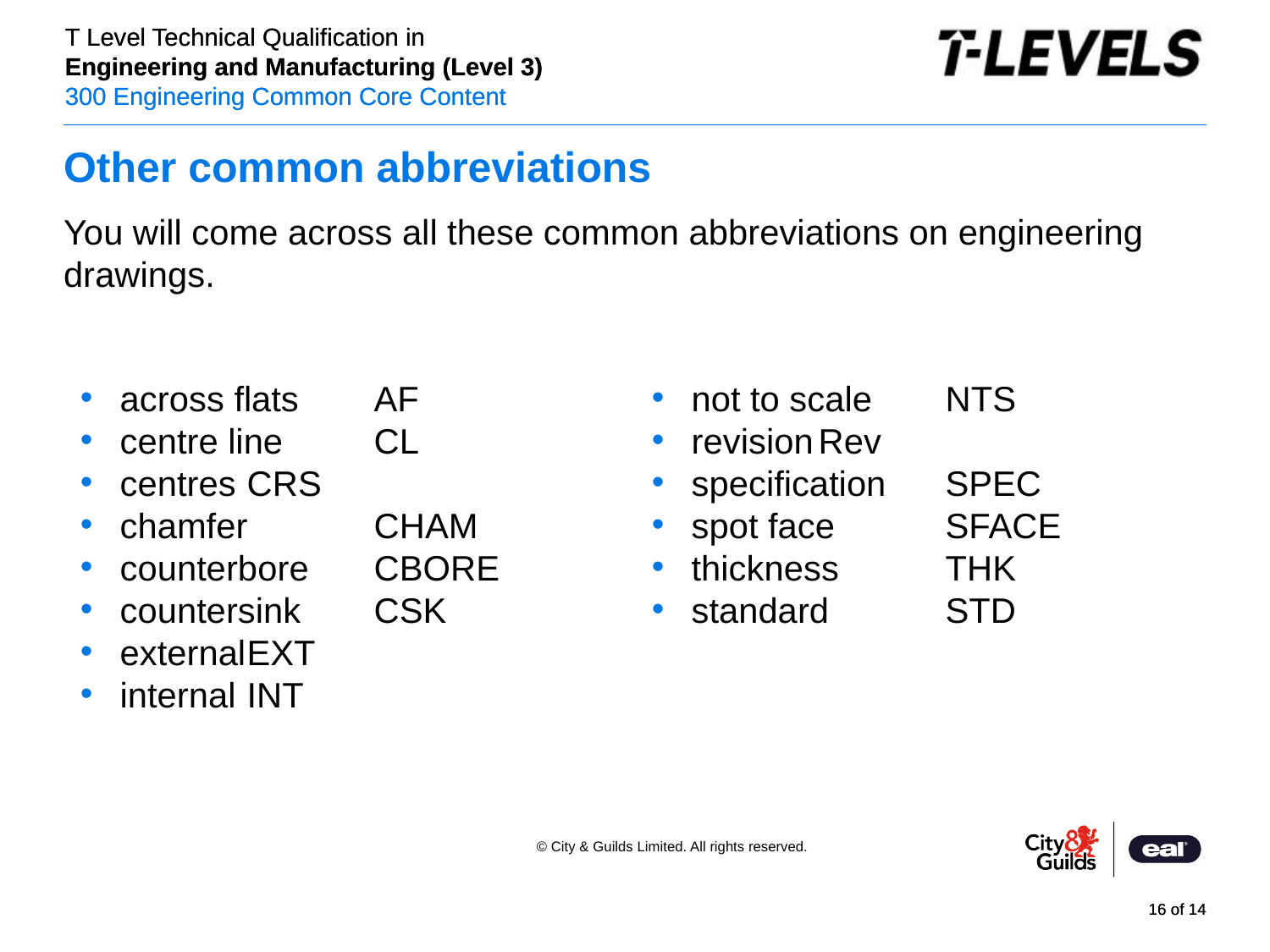

# Other common abbreviations
You will come across all these common abbreviations on engineering drawings.

across flats	AF
centre line	CL
centres	CRS
chamfer	CHAM
counterbore	CBORE
countersink	CSK
external	EXT
internal	INT
not to scale	NTS
revision	Rev
specification	SPEC
spot face	SFACE
thickness	THK
standard	STD